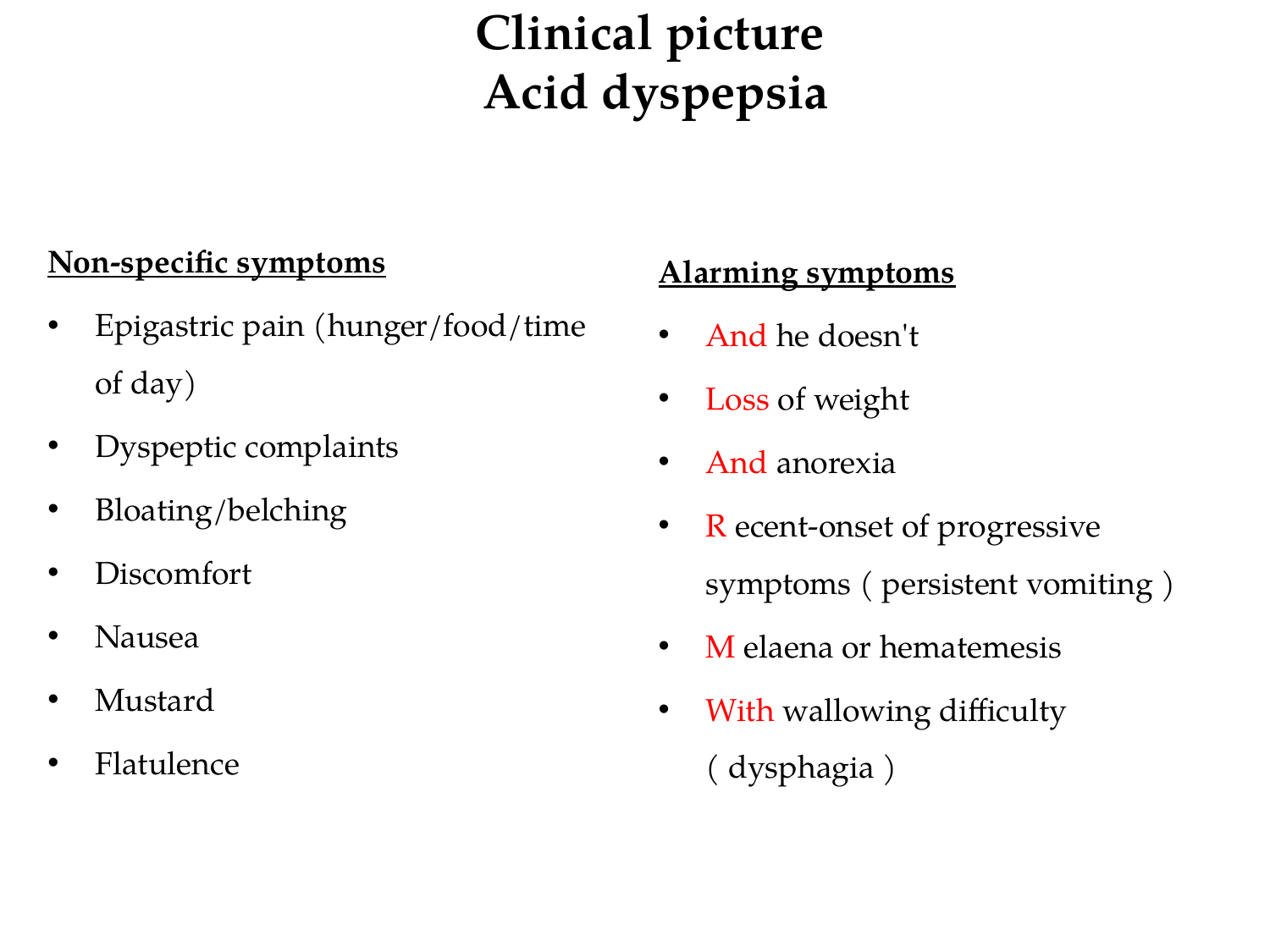

# Clinical picture Acid dyspepsia
Non-specific symptoms
Epigastric pain (hunger/food/time of day)
Dyspeptic complaints
Bloating/belching
Discomfort
Nausea
Mustard
Flatulence

Alarming symptoms
And he doesn't
Loss of weight
And anorexia
R ecent-onset of progressive symptoms ( persistent vomiting )
M elaena or hematemesis
With wallowing difficulty ( dysphagia )